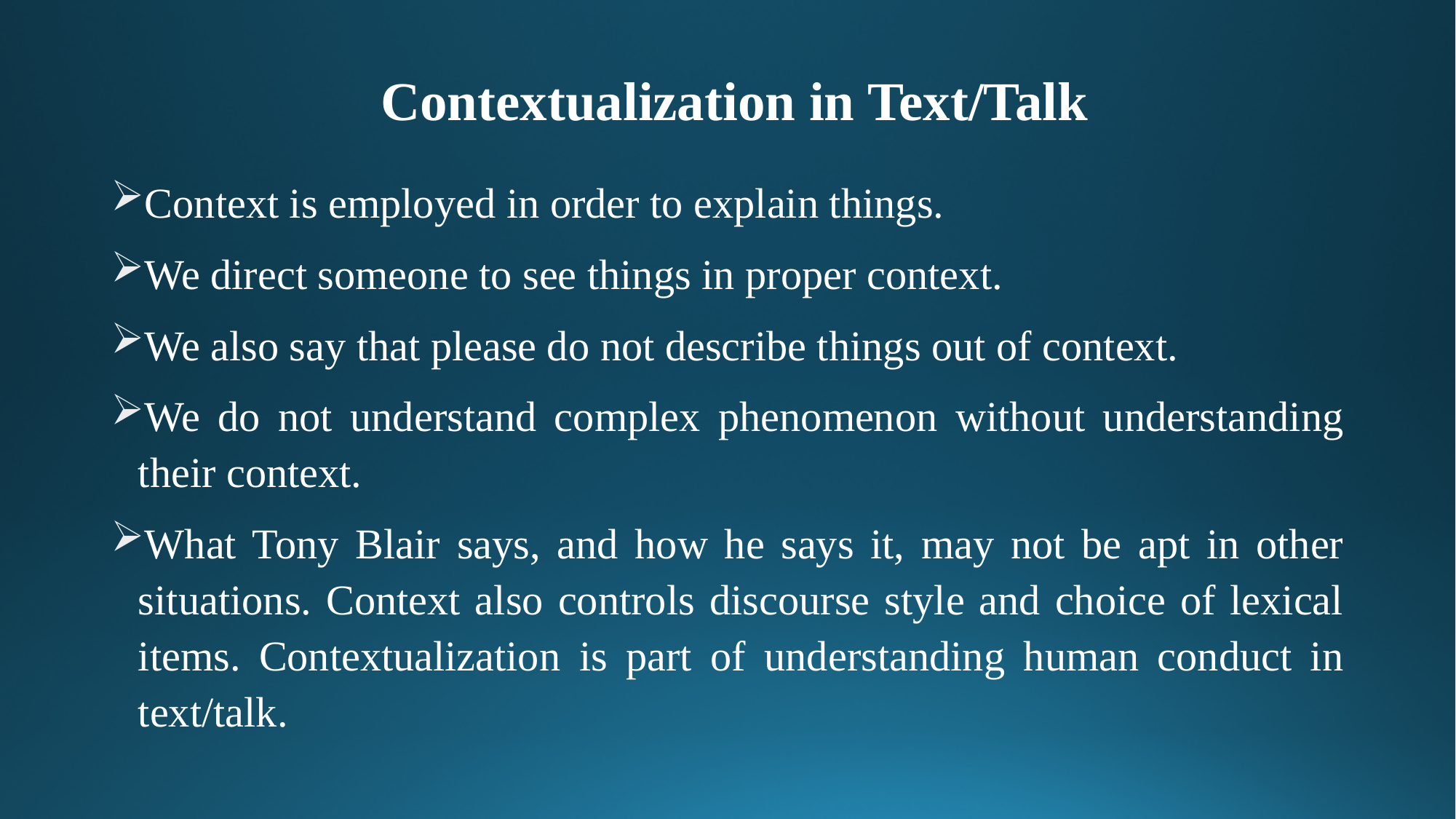

# Contextualization in Text/Talk
Context is employed in order to explain things.
We direct someone to see things in proper context.
We also say that please do not describe things out of context.
We do not understand complex phenomenon without understanding their context.
What Tony Blair says, and how he says it, may not be apt in other situations. Context also controls discourse style and choice of lexical items. Contextualization is part of understanding human conduct in text/talk.